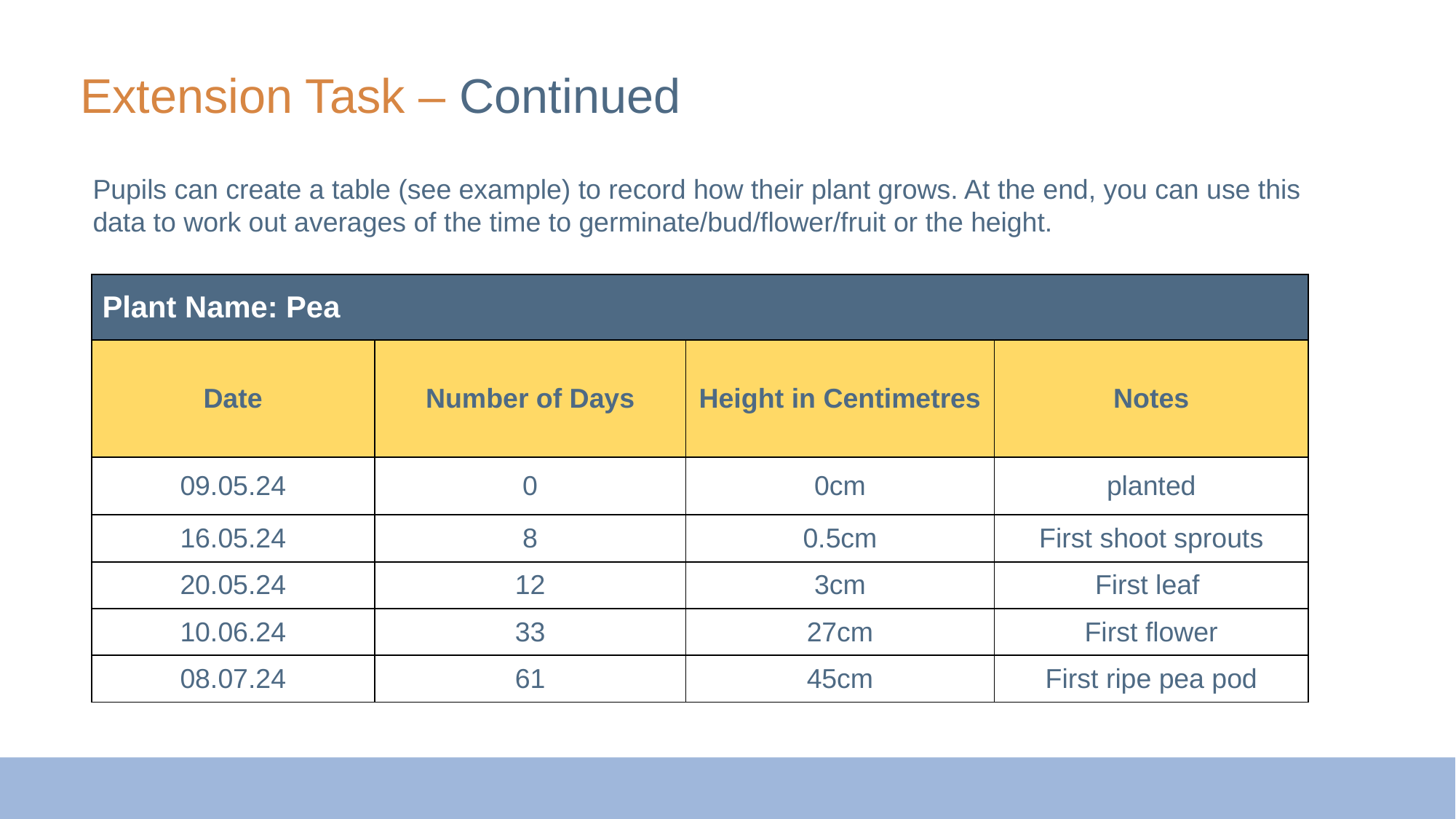

Extension Task – Continued
Pupils can create a table (see example) to record how their plant grows. At the end, you can use this data to work out averages of the time to germinate/bud/flower/fruit or the height.
| Plant Name: Pea |  |  |  |
| --- | --- | --- | --- |
| Date | Number of Days | Height in Centimetres | Notes |
| 09.05.24 | 0 | 0cm | planted |
| 16.05.24 | 8 | 0.5cm | First shoot sprouts |
| 20.05.24 | 12 | 3cm | First leaf |
| 10.06.24 | 33 | 27cm | First flower |
| 08.07.24 | 61 | 45cm | First ripe pea pod |